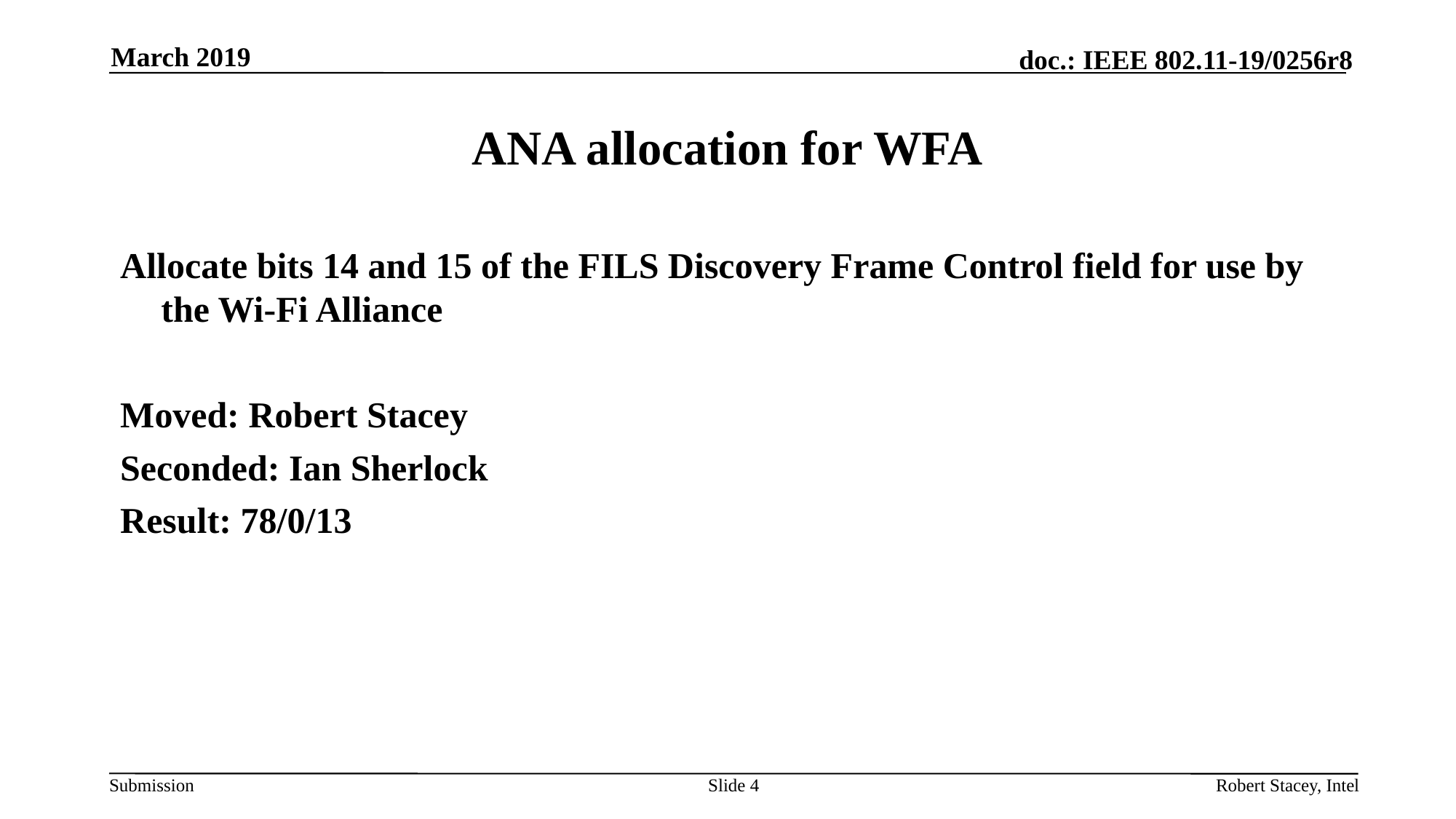

March 2019
# ANA allocation for WFA
Allocate bits 14 and 15 of the FILS Discovery Frame Control field for use by the Wi-Fi Alliance

Moved: Robert Stacey
Seconded: Ian Sherlock
Result: 78/0/13
Slide 4
Robert Stacey, Intel